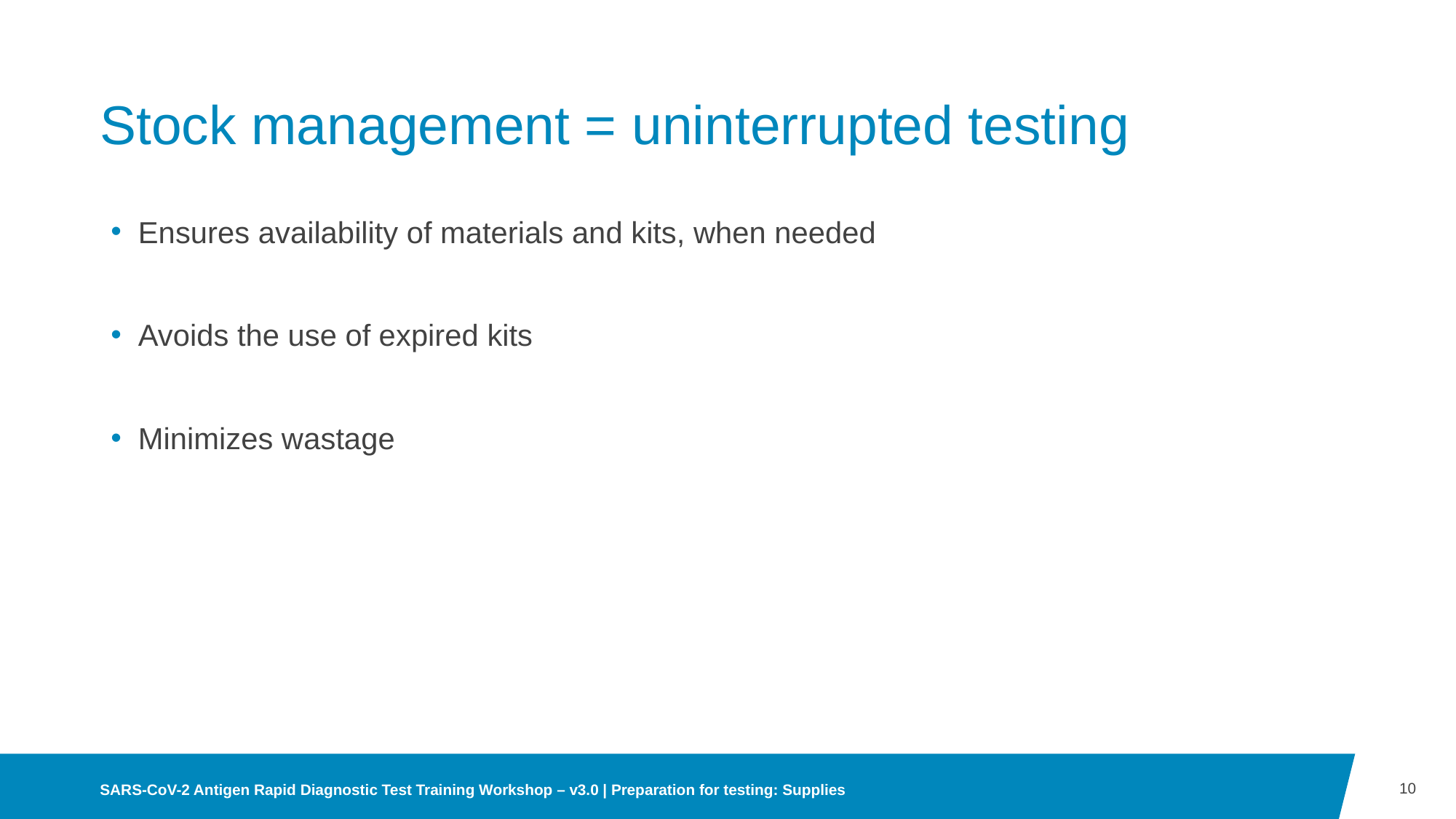

# Stock management = uninterrupted testing
Ensures availability of materials and kits, when needed

Avoids the use of expired kits

Minimizes wastage

10
SARS-CoV-2 Antigen Rapid Diagnostic Test Training Workshop – v3.0 | Preparation for testing: Supplies